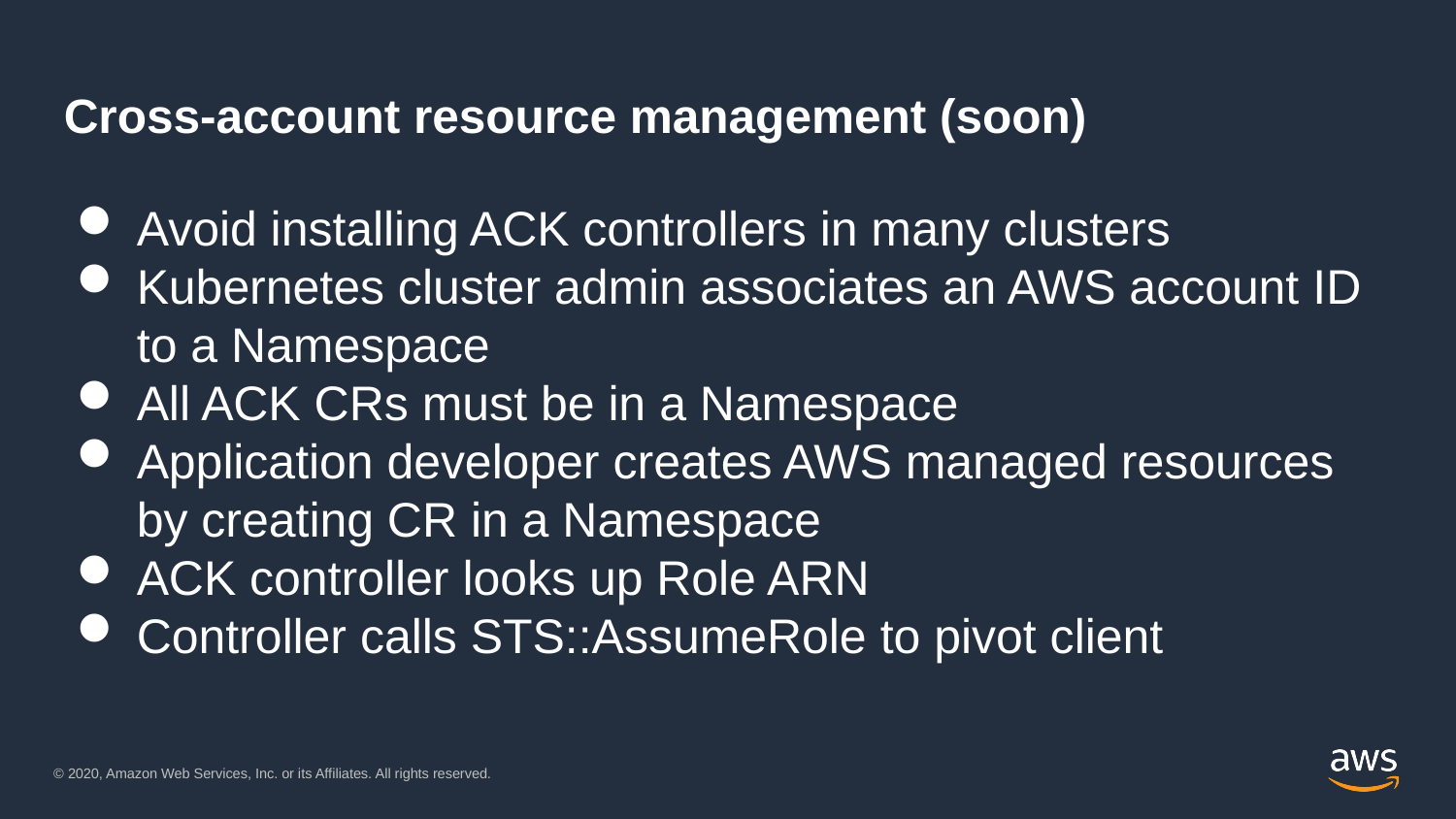

Cross-account resource management (soon)
Avoid installing ACK controllers in many clusters
Kubernetes cluster admin associates an AWS account ID to a Namespace
All ACK CRs must be in a Namespace
Application developer creates AWS managed resources by creating CR in a Namespace
ACK controller looks up Role ARN
Controller calls STS::AssumeRole to pivot client